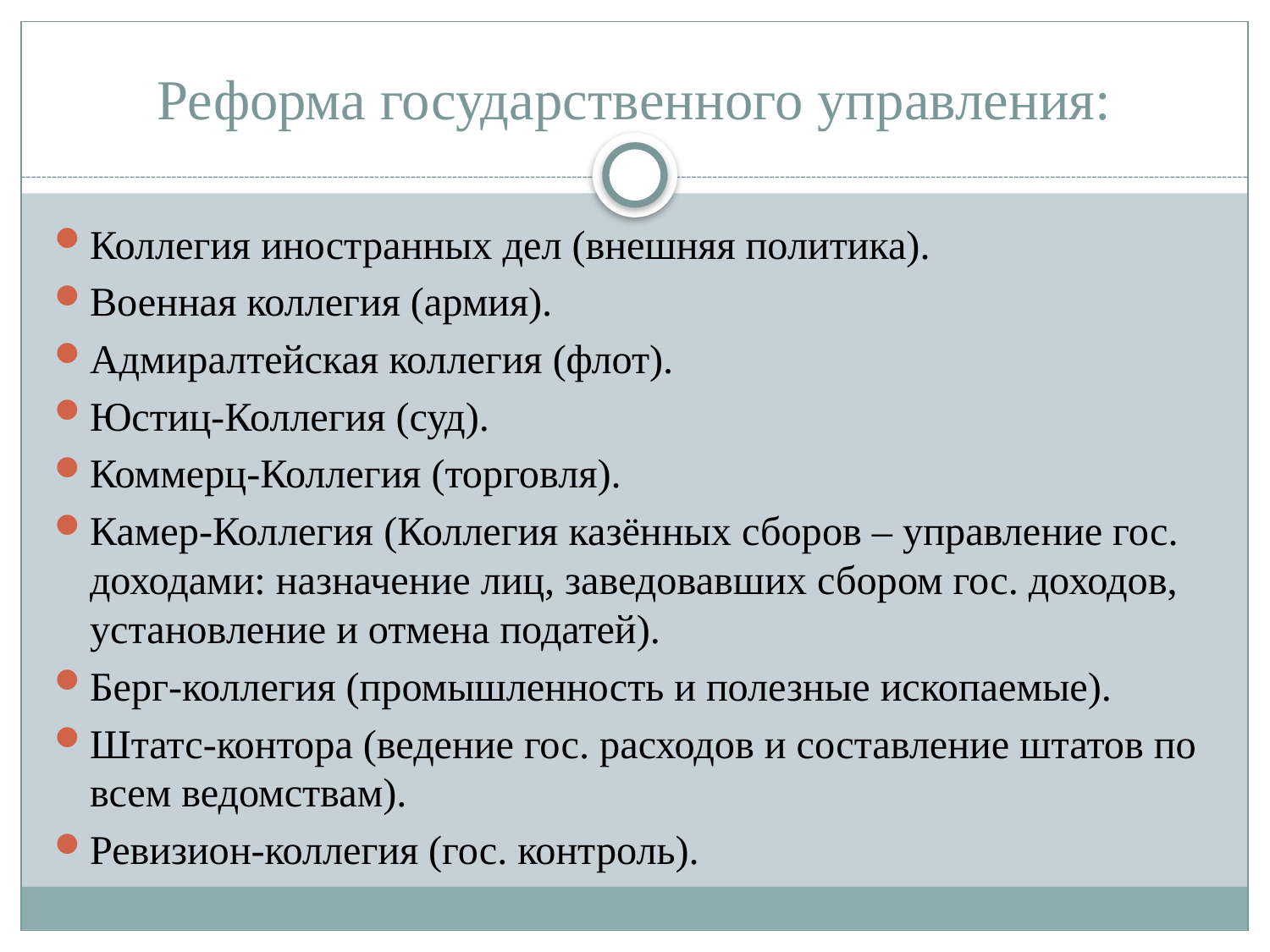

# Реформа государственного управления:
Коллегия иностранных дел (внешняя политика).
Военная коллегия (армия).
Адмиралтейская коллегия (флот).
Юстиц-Коллегия (суд).
Коммерц-Коллегия (торговля).
Камер-Коллегия (Коллегия казённых сборов – управление гос. доходами: назначение лиц, заведовавших сбором гос. доходов, установление и отмена податей).
Берг-коллегия (промышленность и полезные ископаемые).
Штатс-контора (ведение гос. расходов и составление штатов по всем ведомствам).
Ревизион-коллегия (гос. контроль).